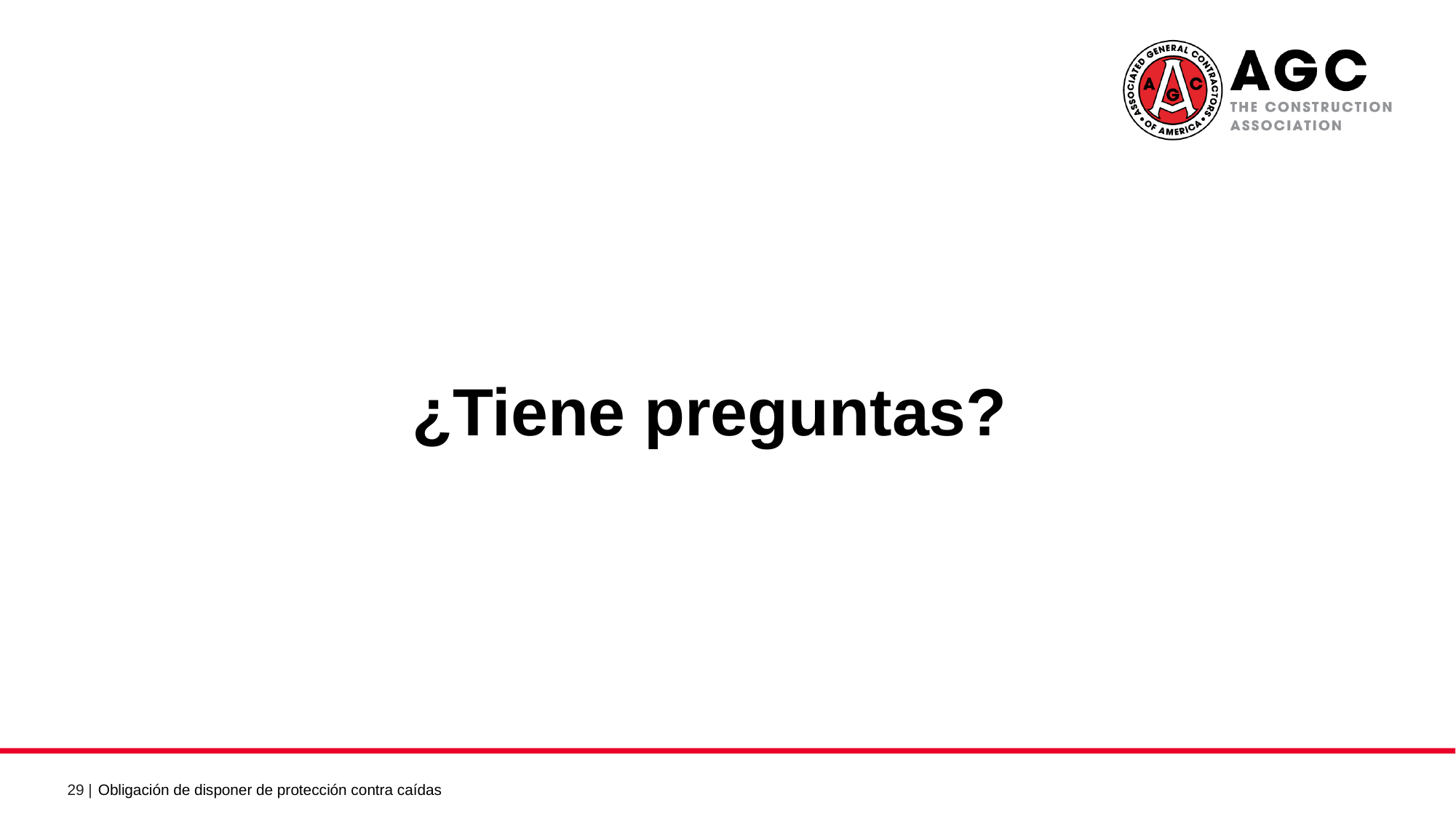

¿Tiene preguntas?
Obligación de disponer de protección contra caídas